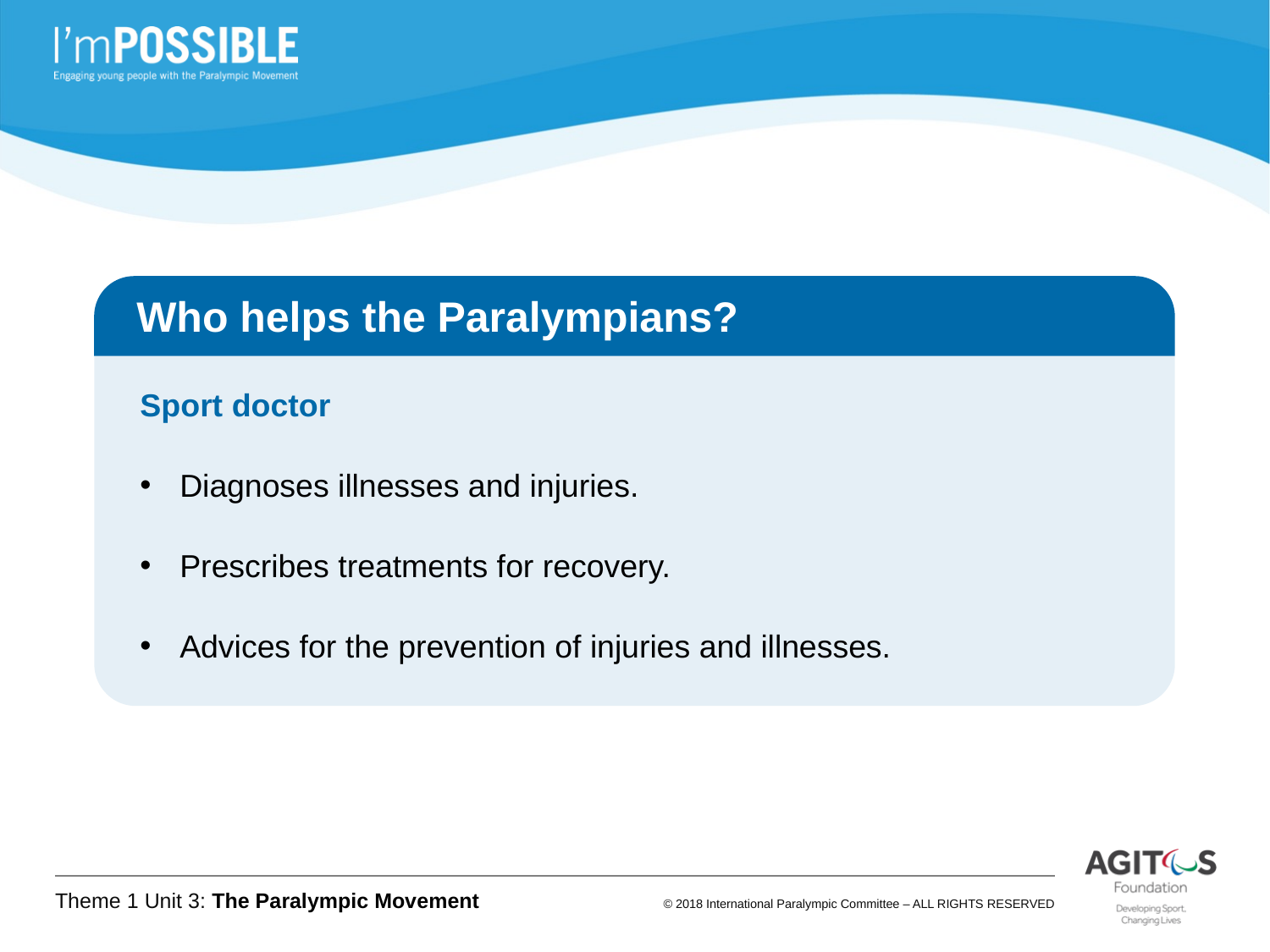

Who helps the Paralympians?

Sport doctor
Diagnoses illnesses and injuries.
Prescribes treatments for recovery.
Advices for the prevention of injuries and illnesses.